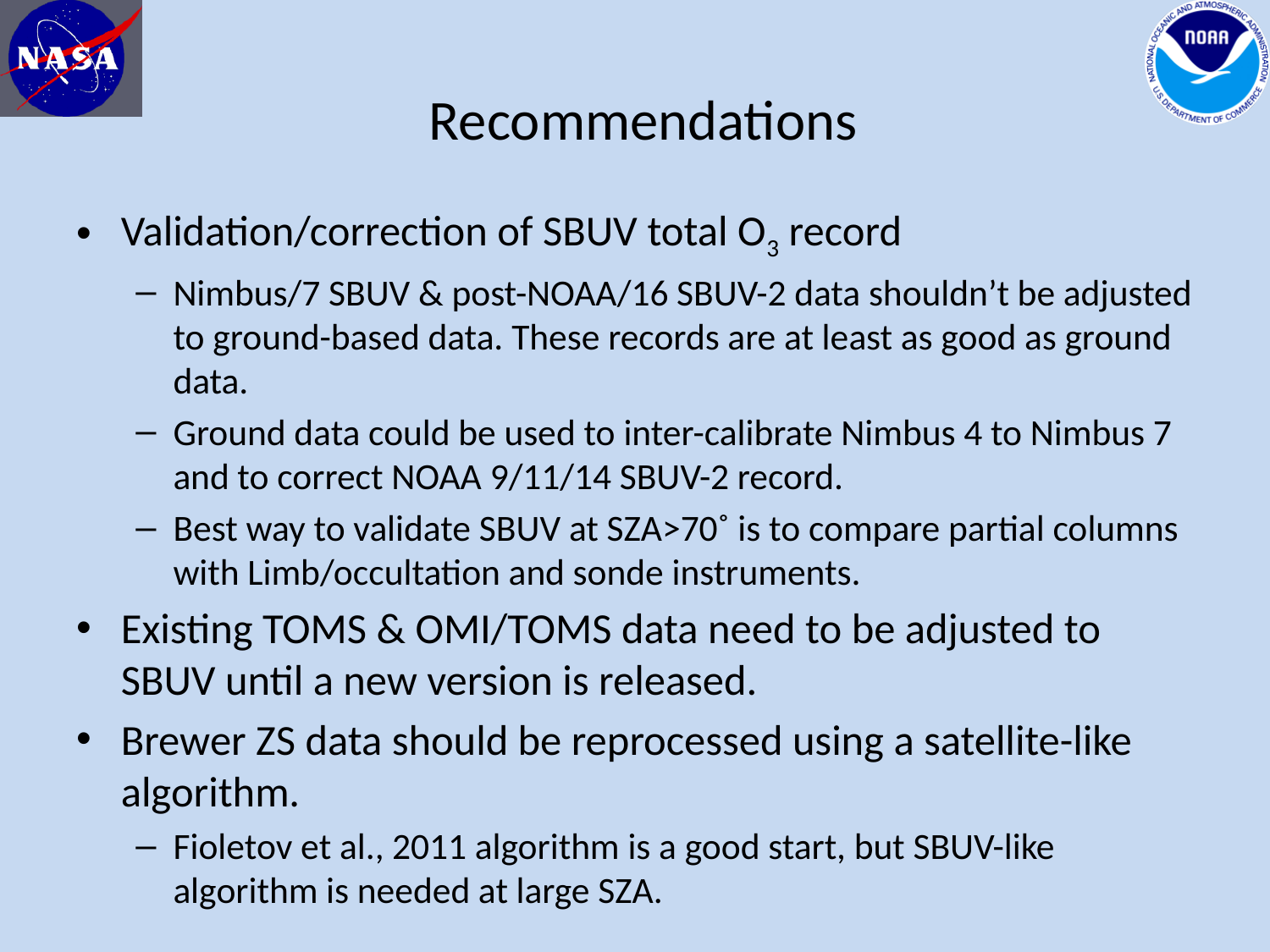

# Recommendations
Validation/correction of SBUV total O3 record
Nimbus/7 SBUV & post-NOAA/16 SBUV-2 data shouldn’t be adjusted to ground-based data. These records are at least as good as ground data.
Ground data could be used to inter-calibrate Nimbus 4 to Nimbus 7 and to correct NOAA 9/11/14 SBUV-2 record.
Best way to validate SBUV at SZA>70˚ is to compare partial columns with Limb/occultation and sonde instruments.
Existing TOMS & OMI/TOMS data need to be adjusted to SBUV until a new version is released.
Brewer ZS data should be reprocessed using a satellite-like algorithm.
Fioletov et al., 2011 algorithm is a good start, but SBUV-like algorithm is needed at large SZA.